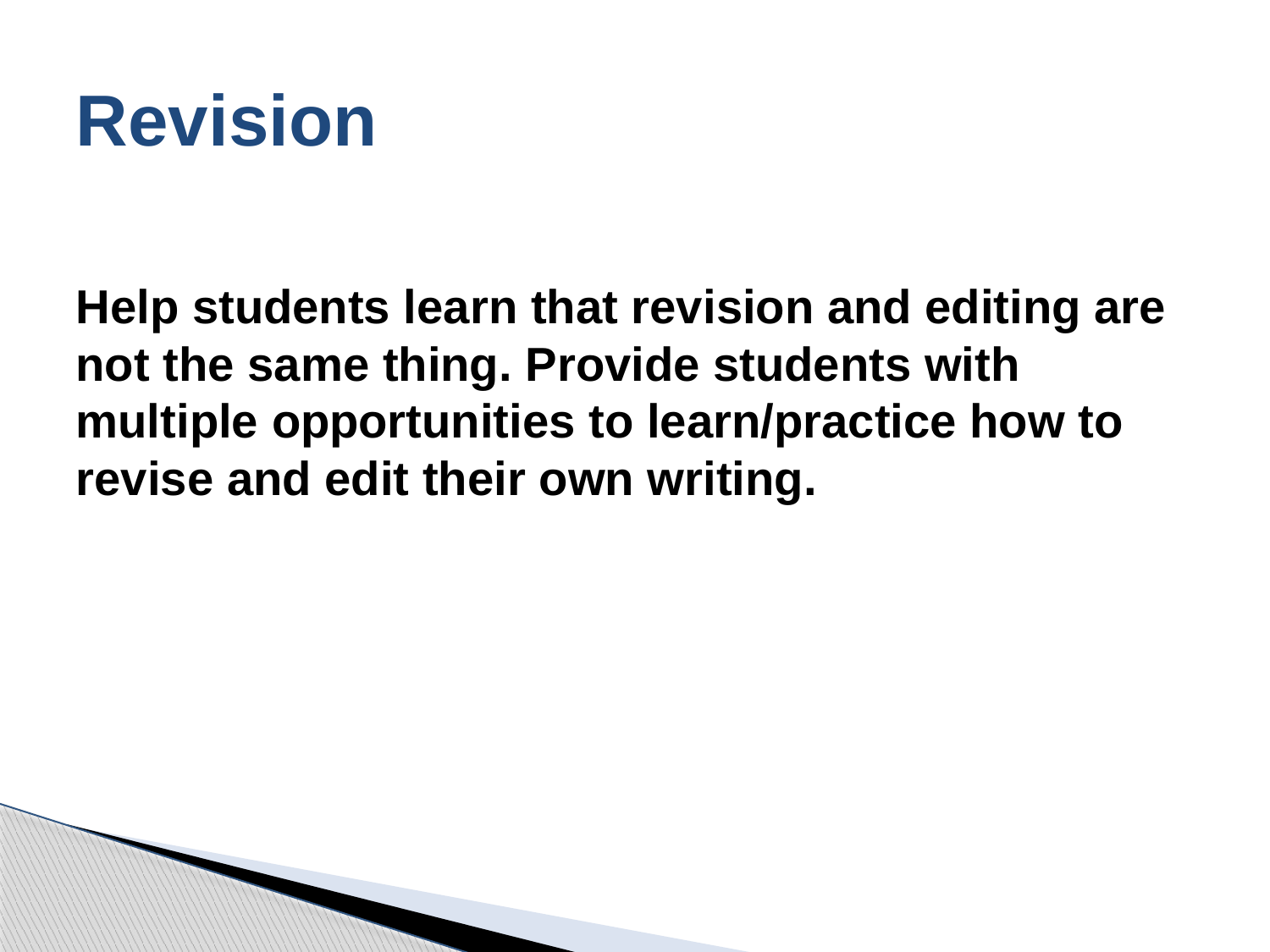

# Revision

Help students learn that revision and editing are not the same thing. Provide students with multiple opportunities to learn/practice how to revise and edit their own writing.